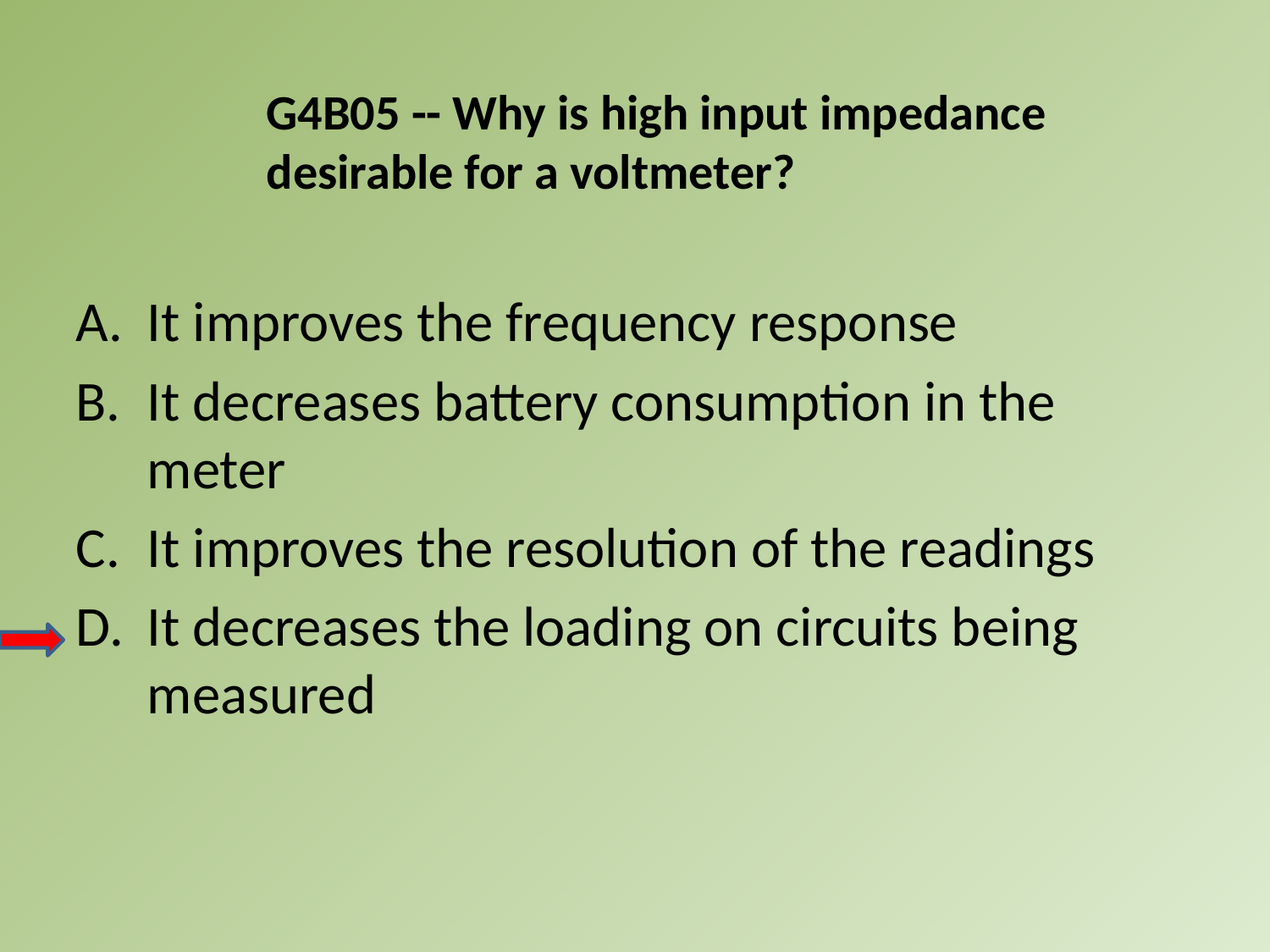

G4B05 -- Why is high input impedance desirable for a voltmeter?
A.	It improves the frequency response
B.	It decreases battery consumption in the meter
C.	It improves the resolution of the readings
D.	It decreases the loading on circuits being measured